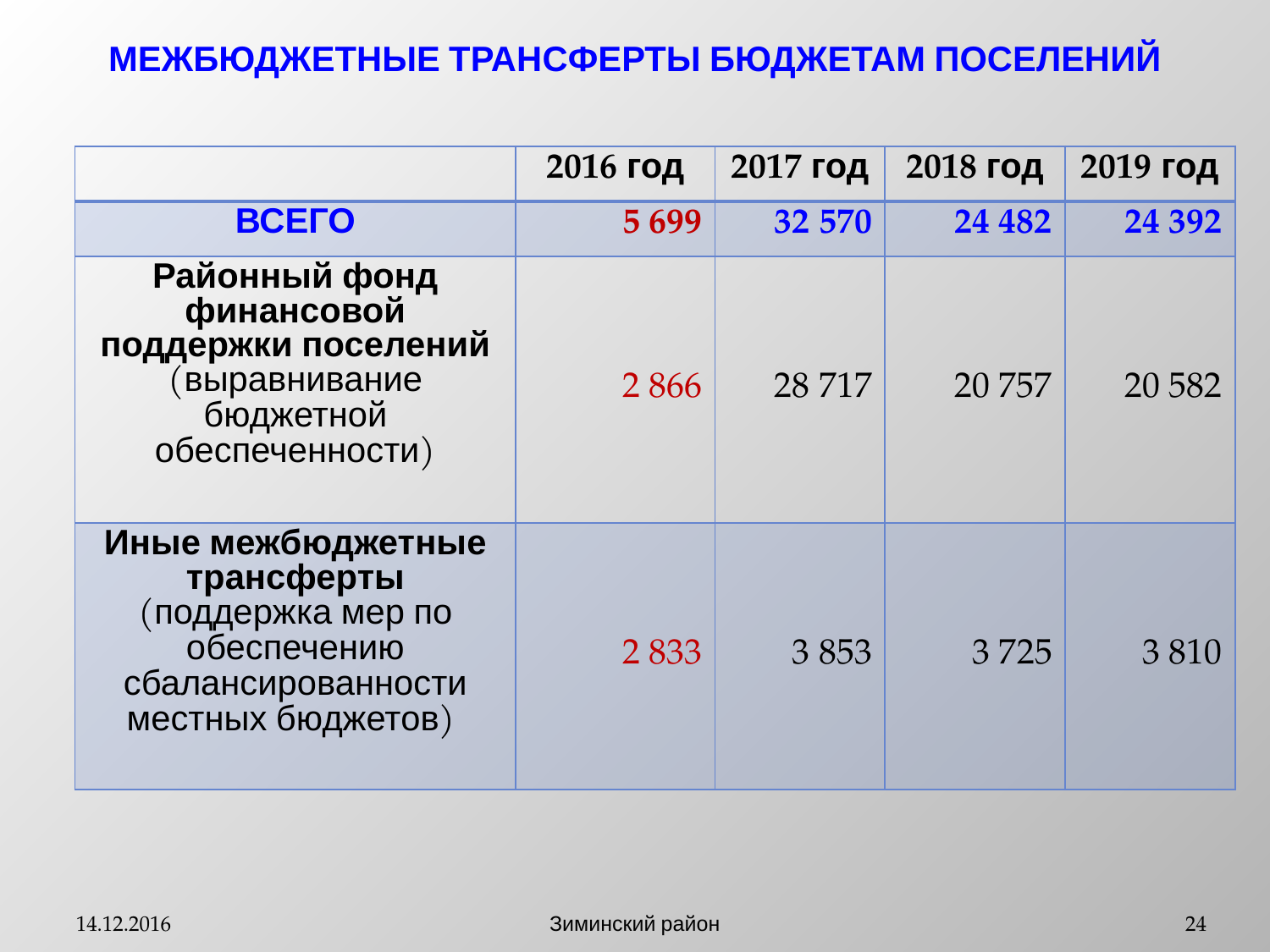

МЕЖБЮДЖЕТНЫЕ ТРАНСФЕРТЫ БЮДЖЕТАМ ПОСЕЛЕНИЙ
|  | 2016 год | 2017 год | 2018 год | 2019 год |
| --- | --- | --- | --- | --- |
| ВСЕГО | 5 699 | 32 570 | 24 482 | 24 392 |
| Районный фонд финансовой поддержки поселений (выравнивание бюджетной обеспеченности) | 2 866 | 28 717 | 20 757 | 20 582 |
| Иные межбюджетные трансферты (поддержка мер по обеспечению сбалансированности местных бюджетов) | 2 833 | 3 853 | 3 725 | 3 810 |
14.12.2016
Зиминский район
24